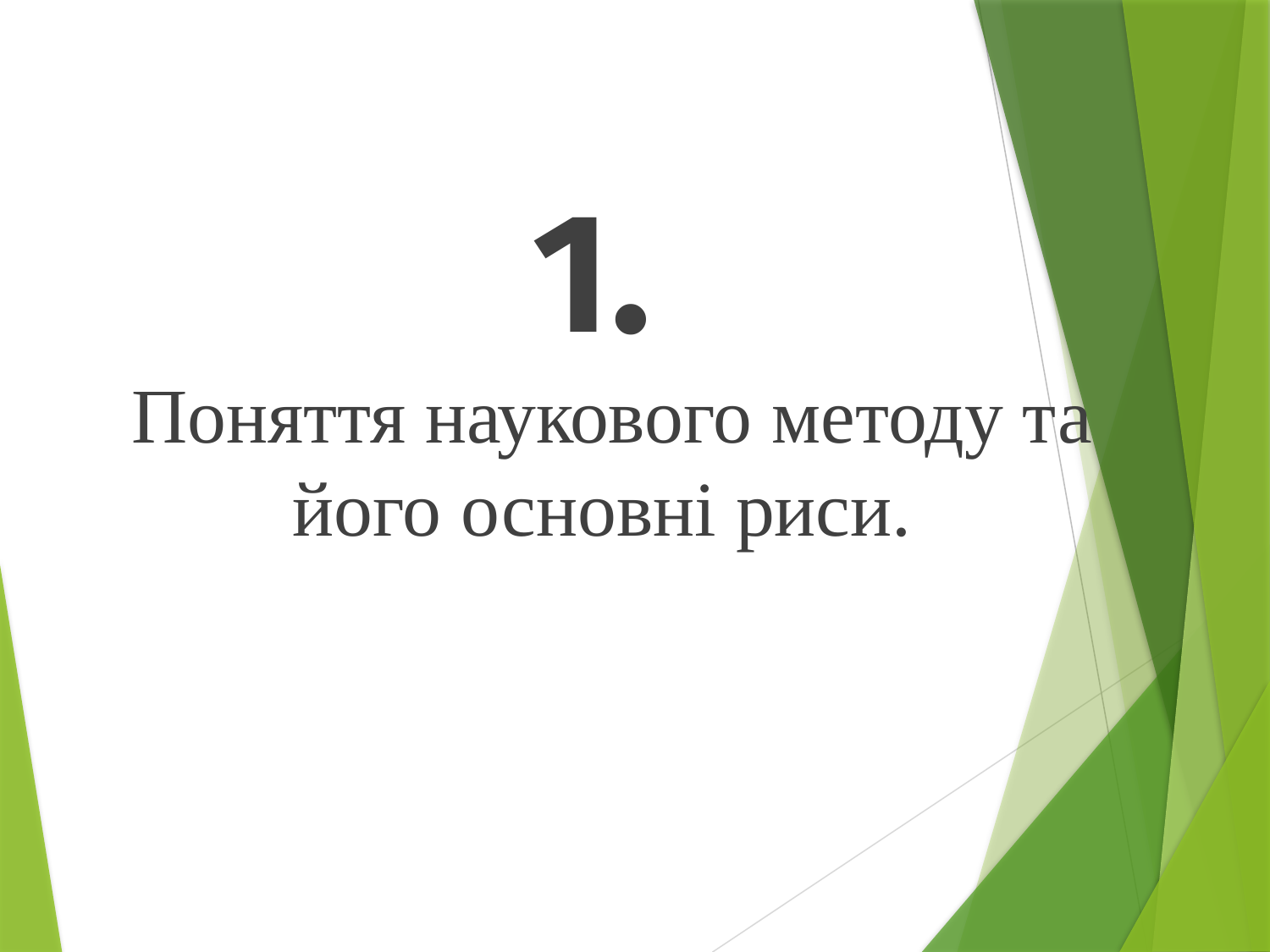

# 1. Поняття наукового методу та його основні риси.